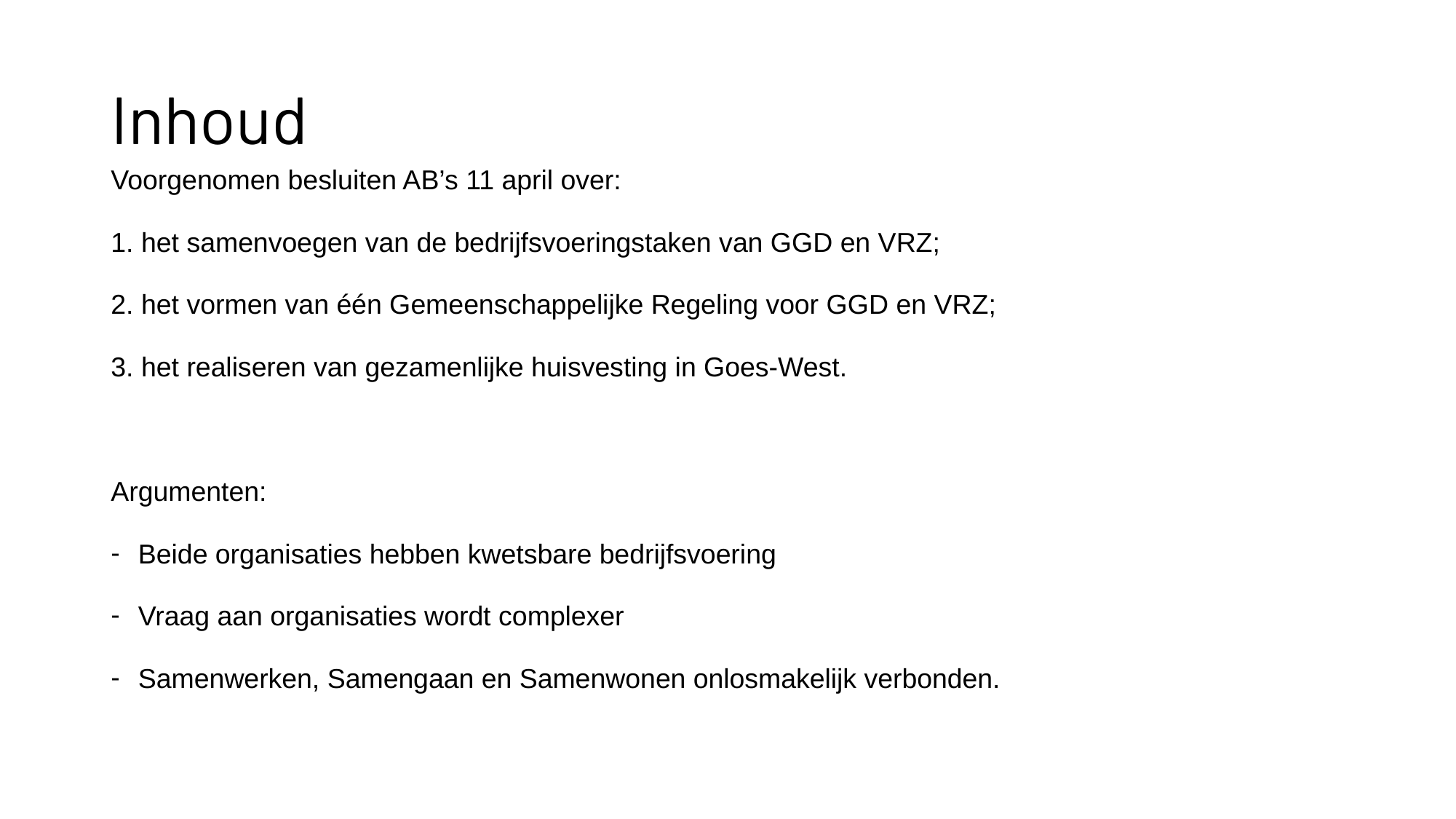

# Inhoud
Voorgenomen besluiten AB’s 11 april over:
1. het samenvoegen van de bedrijfsvoeringstaken van GGD en VRZ;
2. het vormen van één Gemeenschappelijke Regeling voor GGD en VRZ;
3. het realiseren van gezamenlijke huisvesting in Goes-West.

Argumenten:
Beide organisaties hebben kwetsbare bedrijfsvoering
Vraag aan organisaties wordt complexer
Samenwerken, Samengaan en Samenwonen onlosmakelijk verbonden.